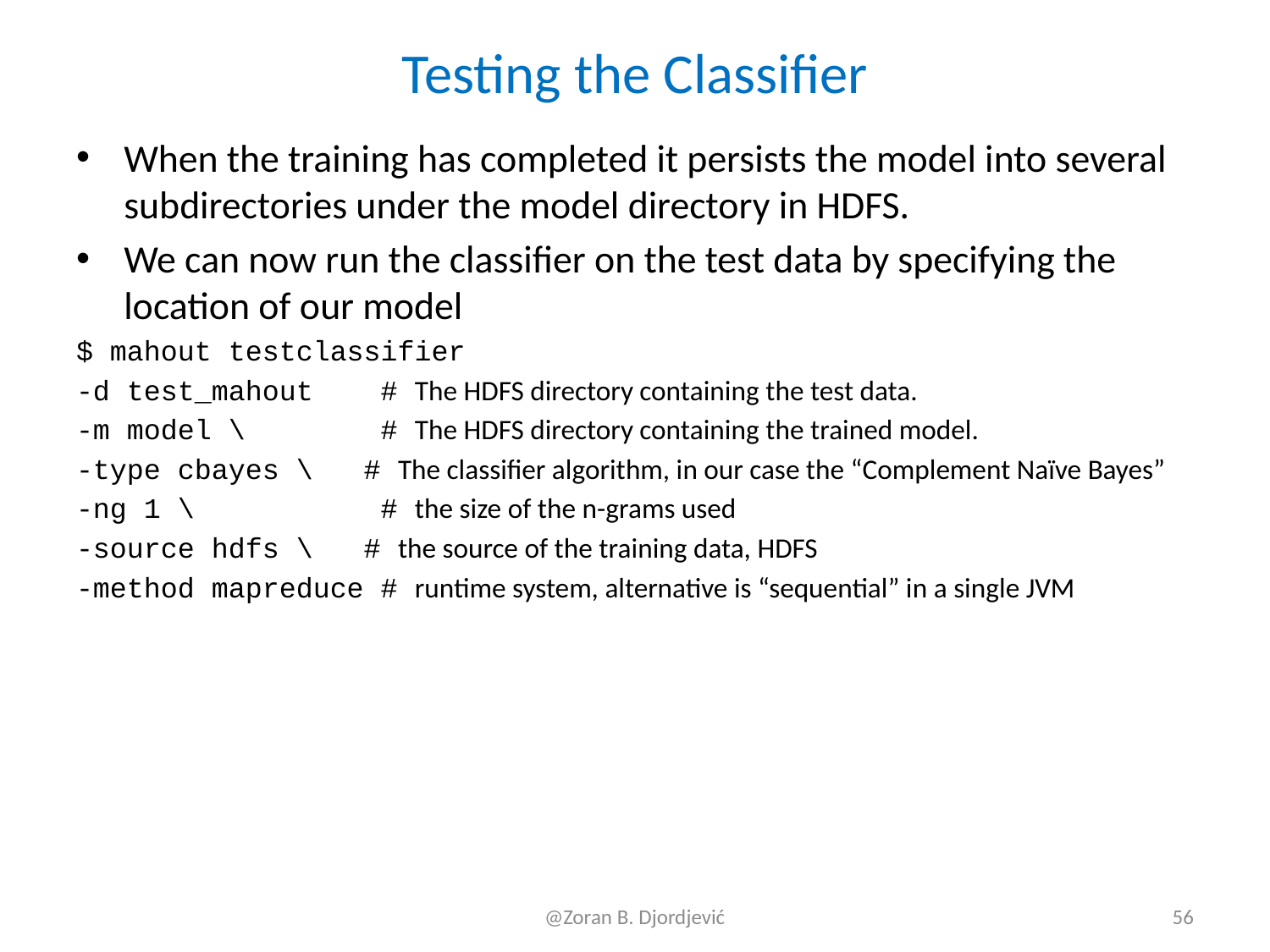

# Testing the Classifier
When the training has completed it persists the model into several subdirectories under the model directory in HDFS.
We can now run the classifier on the test data by specifying the location of our model
$ mahout testclassifier
-d test_mahout    # The HDFS directory containing the test data.
-m model \        # The HDFS directory containing the trained model.
-type cbayes \   # The classifier algorithm, in our case the “Complement Naïve Bayes”
-ng 1 \           # the size of the n-grams used
-source hdfs \   # the source of the training data, HDFS
-method mapreduce # runtime system, alternative is “sequential” in a single JVM

@Zoran B. Djordjević
56